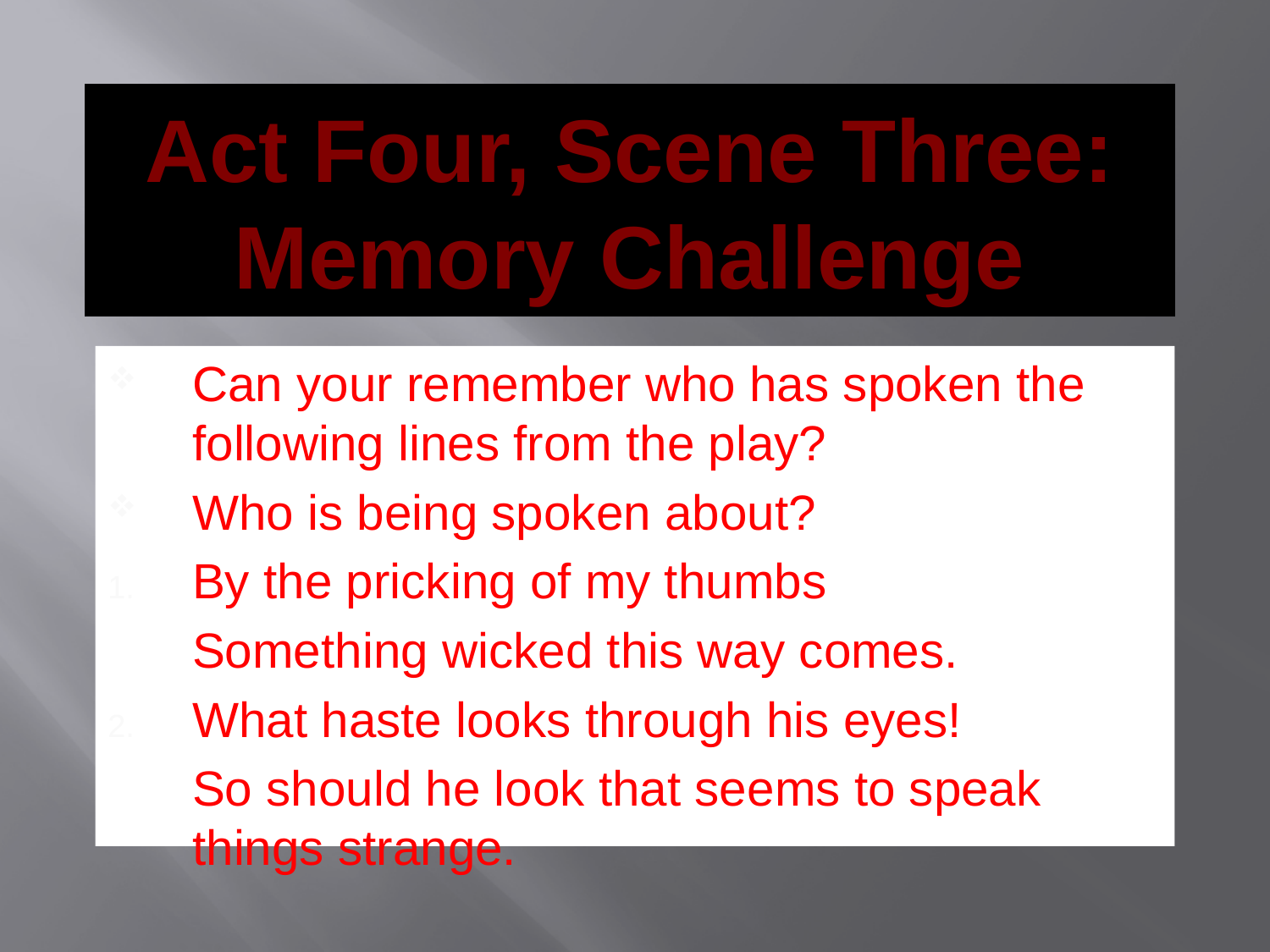

# Act Four, Scene Three: Memory Challenge
Can your remember who has spoken the following lines from the play?
Who is being spoken about?
By the pricking of my thumbs
	Something wicked this way comes.
What haste looks through his eyes!
	So should he look that seems to speak things strange.